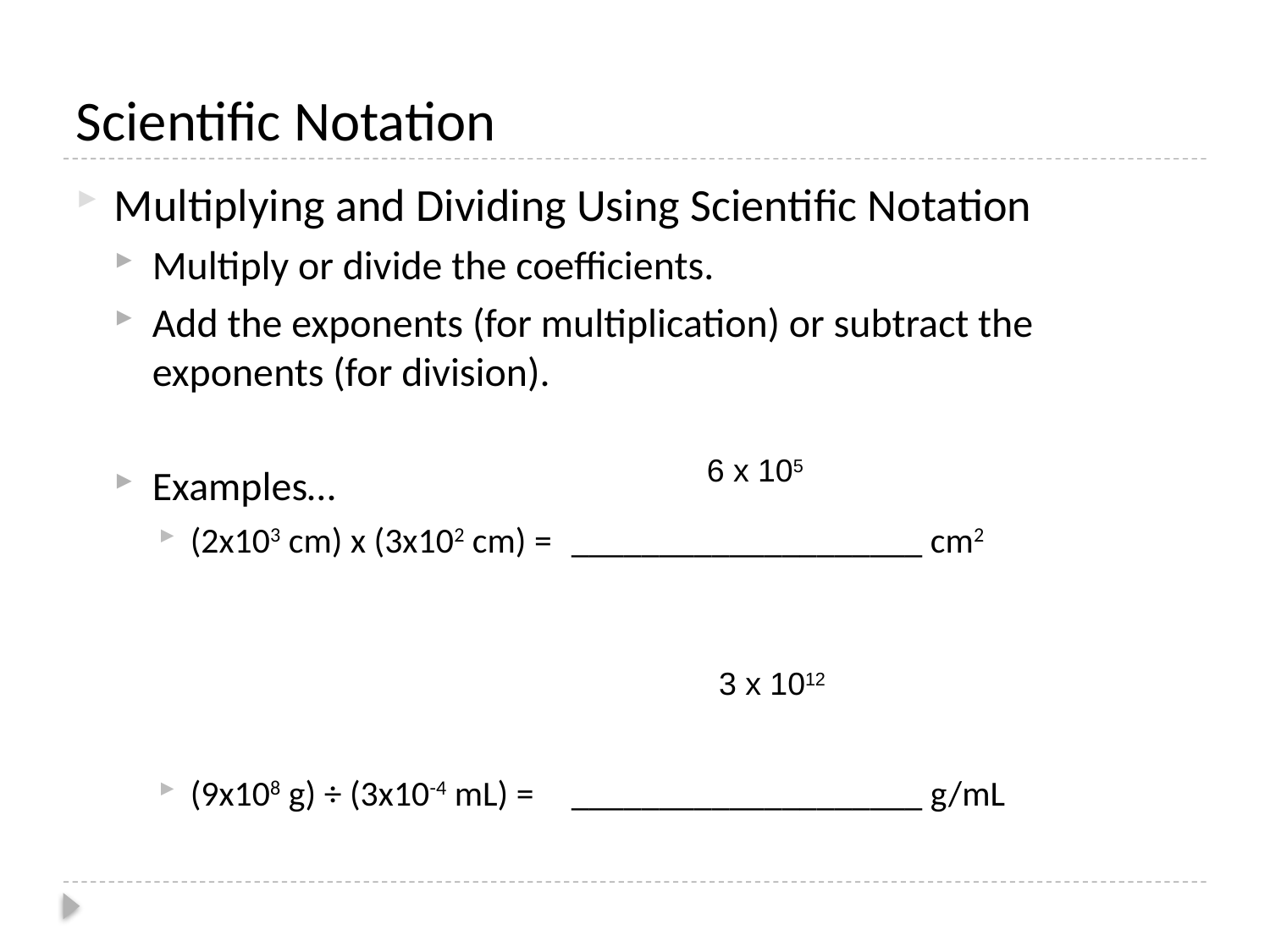

# Scientific Notation
Multiplying and Dividing Using Scientific Notation
Multiply or divide the coefficients.
Add the exponents (for multiplication) or subtract the exponents (for division).

Examples…
(2x103 cm) x (3x102 cm) =	____________________ cm2

(9x108 g) ÷ (3x10-4 mL) =	____________________ g/mL
6 x 105
3 x 1012